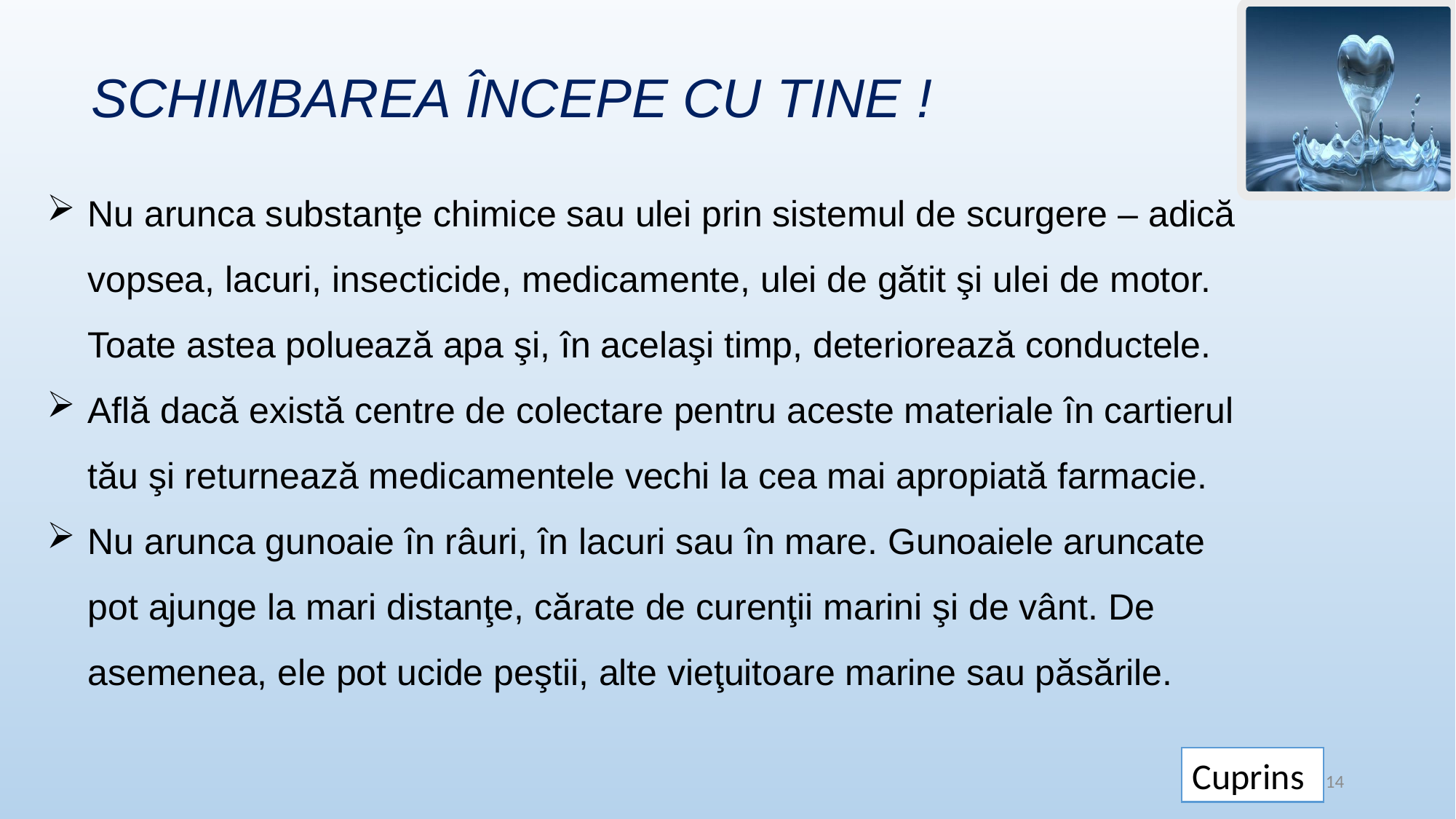

SCHIMBAREA ÎNCEPE CU TINE !
Nu arunca substanţe chimice sau ulei prin sistemul de scurgere – adică vopsea, lacuri, insecticide, medicamente, ulei de gătit şi ulei de motor. Toate astea poluează apa şi, în acelaşi timp, deteriorează conductele.
Află dacă există centre de colectare pentru aceste materiale în cartierul tău şi returnează medicamentele vechi la cea mai apropiată farmacie.
Nu arunca gunoaie în râuri, în lacuri sau în mare. Gunoaiele aruncate pot ajunge la mari distanţe, cărate de curenţii marini şi de vânt. De asemenea, ele pot ucide peştii, alte vieţuitoare marine sau păsările.
Cuprins
14